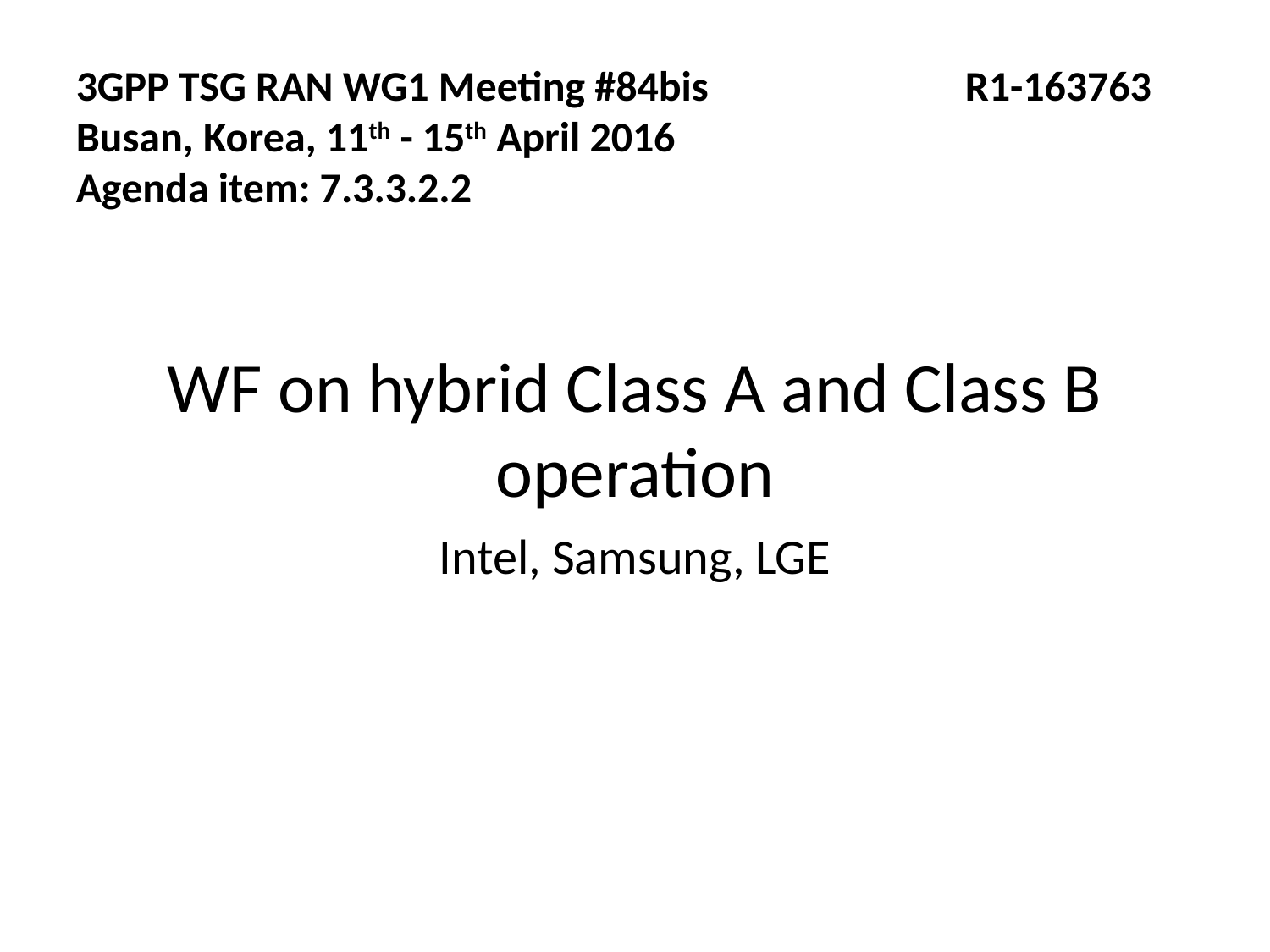

3GPP TSG RAN WG1 Meeting #84bis			R1-163763
Busan, Korea, 11th - 15th April 2016
Agenda item: 7.3.3.2.2
WF on hybrid Class A and Class B operation
Intel, Samsung, LGE